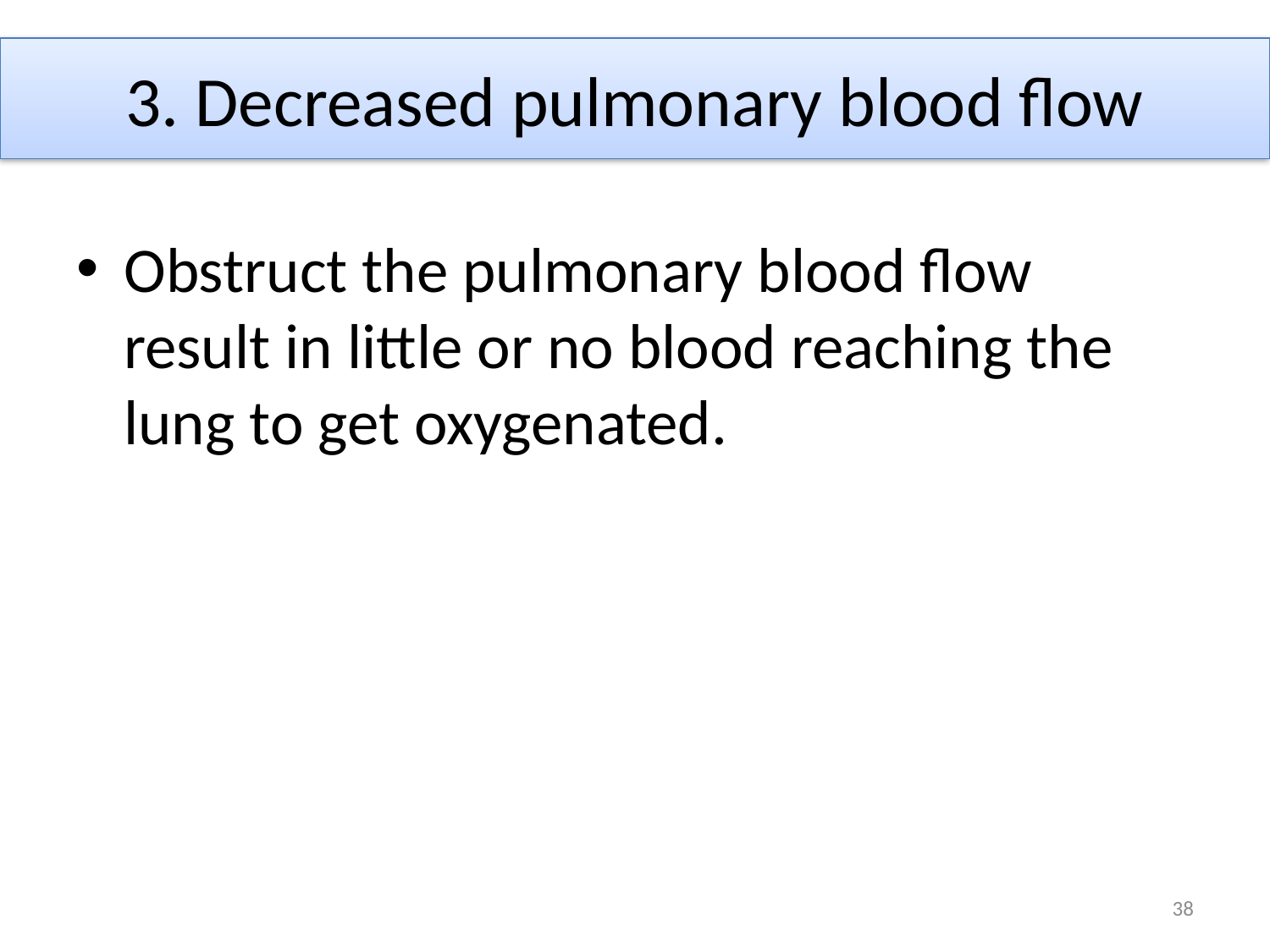

# 3. Decreased pulmonary blood flow
Obstruct the pulmonary blood flow result in little or no blood reaching the lung to get oxygenated.
38